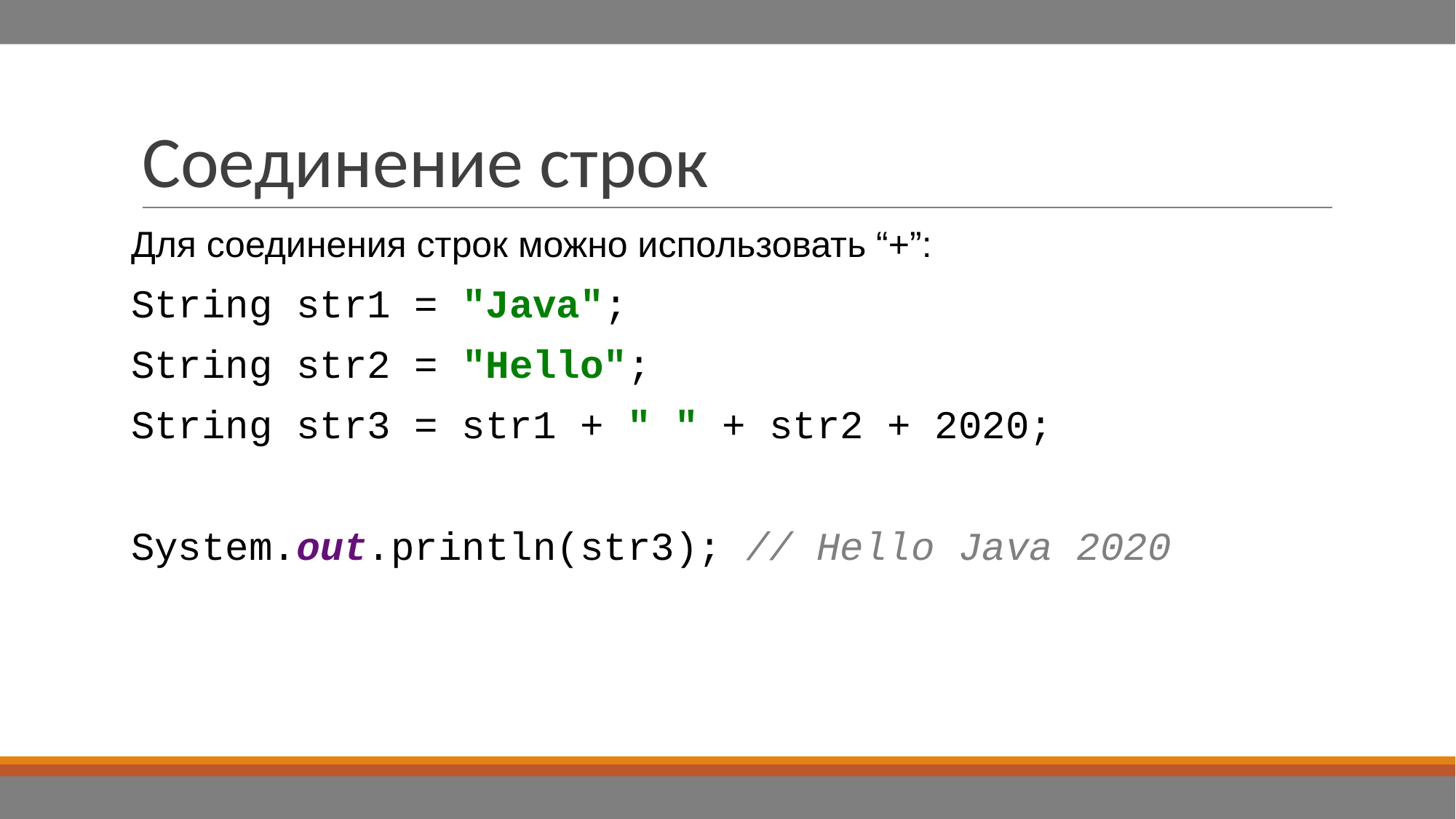

# Соединение строк
Для соединения строк можно использовать “+”:
String str1 = "Java";
String str2 = "Hello";
String str3 = str1 + " " + str2 + 2020;

System.out.println(str3); // Hello Java 2020